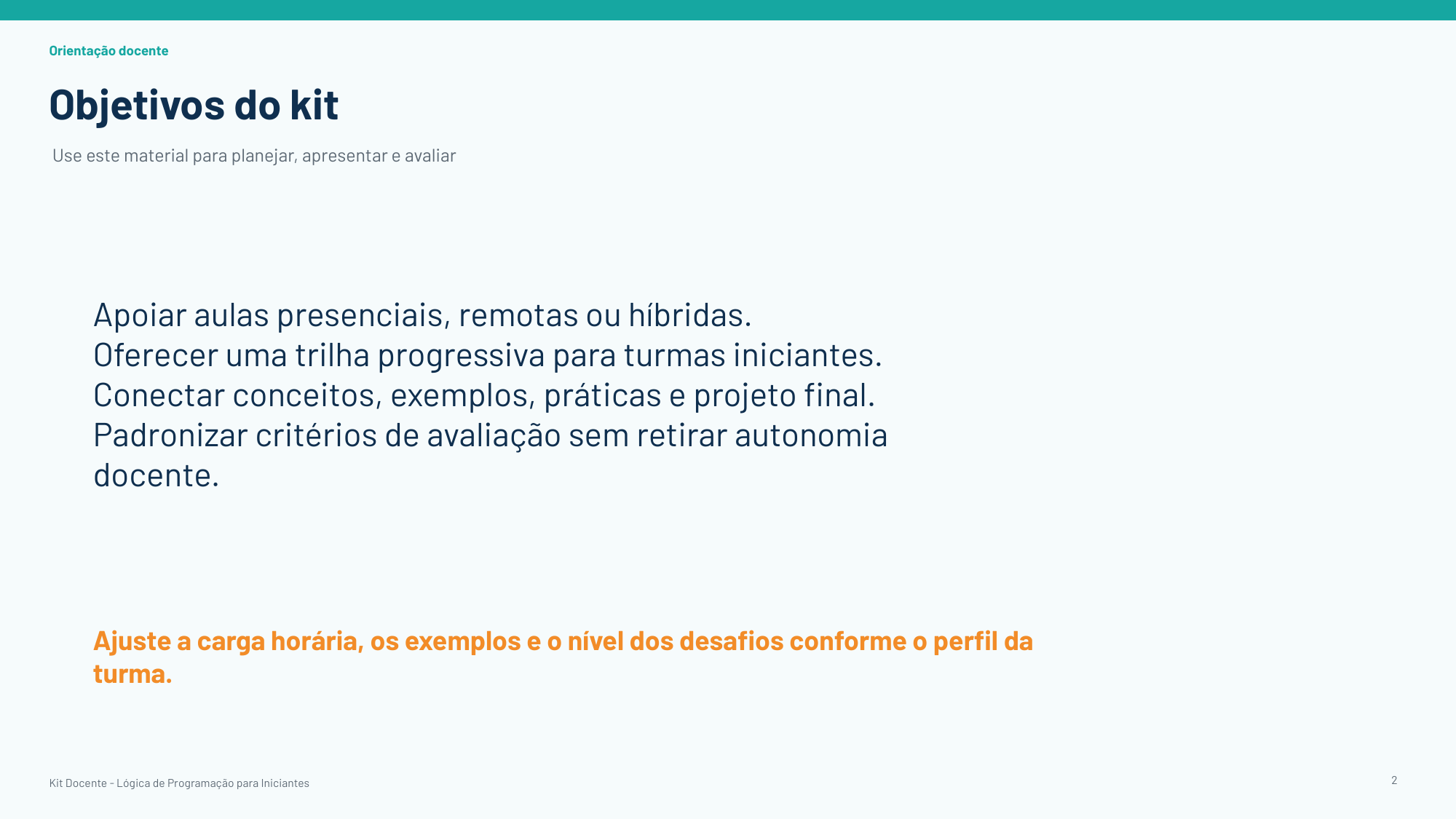

Orientação docente
Objetivos do kit
Use este material para planejar, apresentar e avaliar
Apoiar aulas presenciais, remotas ou híbridas.
Oferecer uma trilha progressiva para turmas iniciantes.
Conectar conceitos, exemplos, práticas e projeto final.
Padronizar critérios de avaliação sem retirar autonomia docente.
Ajuste a carga horária, os exemplos e o nível dos desafios conforme o perfil da turma.
2
Kit Docente - Lógica de Programação para Iniciantes